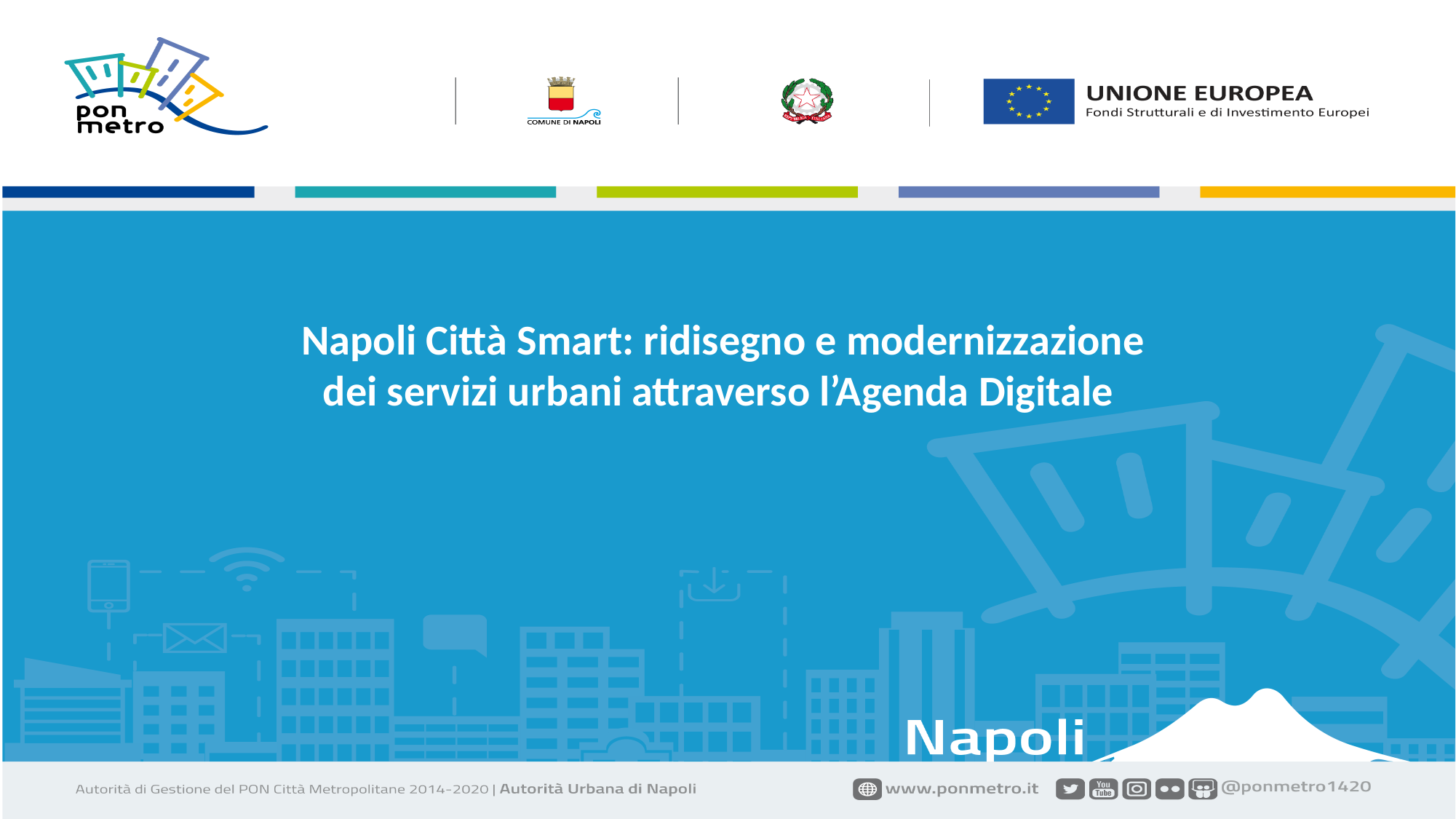

Napoli Città Smart: ridisegno e modernizzazione dei servizi urbani attraverso l’Agenda Digitale